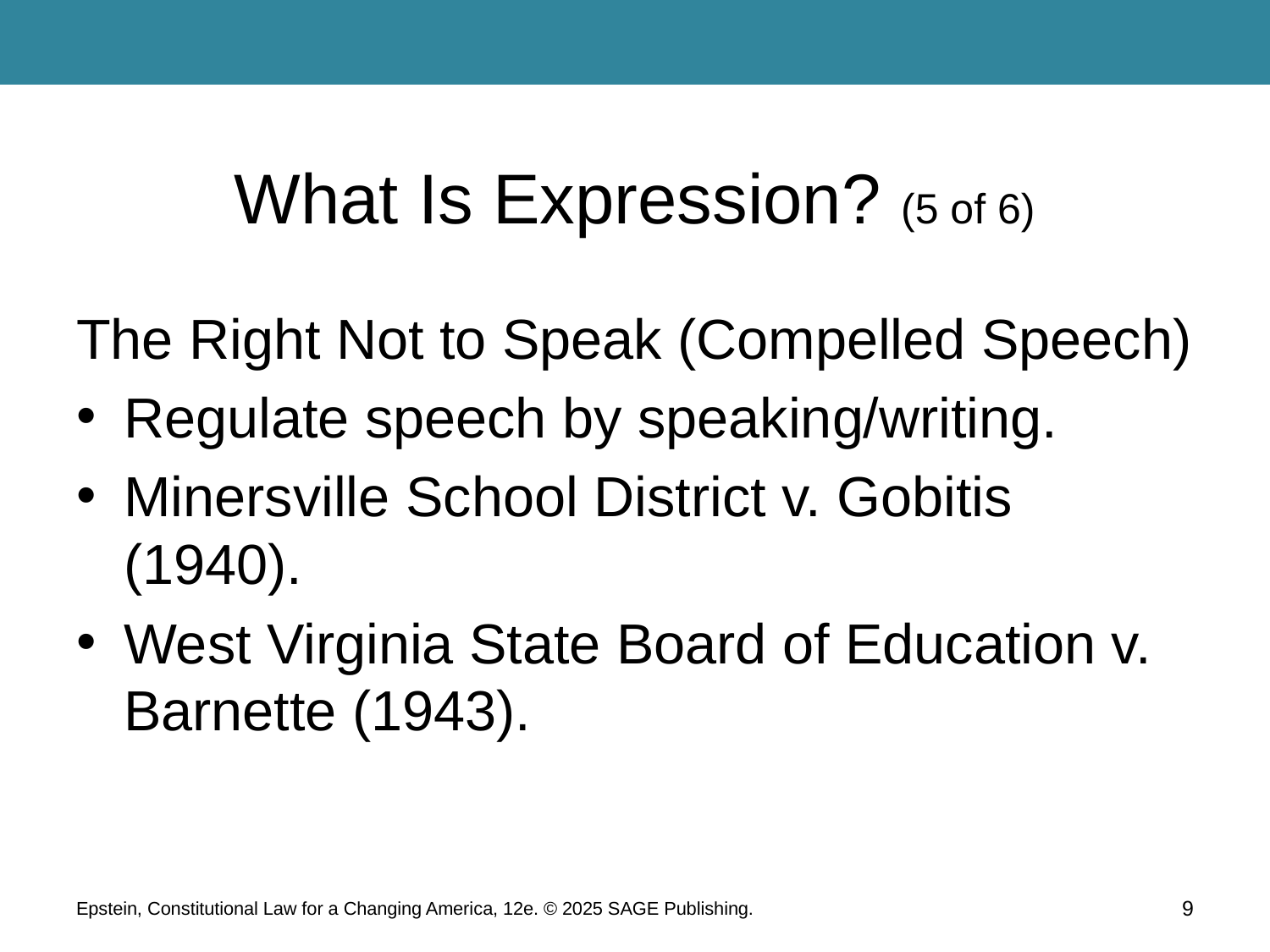

# What Is Expression? (5 of 6)
The Right Not to Speak (Compelled Speech)
Regulate speech by speaking/writing.
Minersville School District v. Gobitis (1940).
West Virginia State Board of Education v. Barnette (1943).
Epstein, Constitutional Law for a Changing America, 12e. © 2025 SAGE Publishing.
9